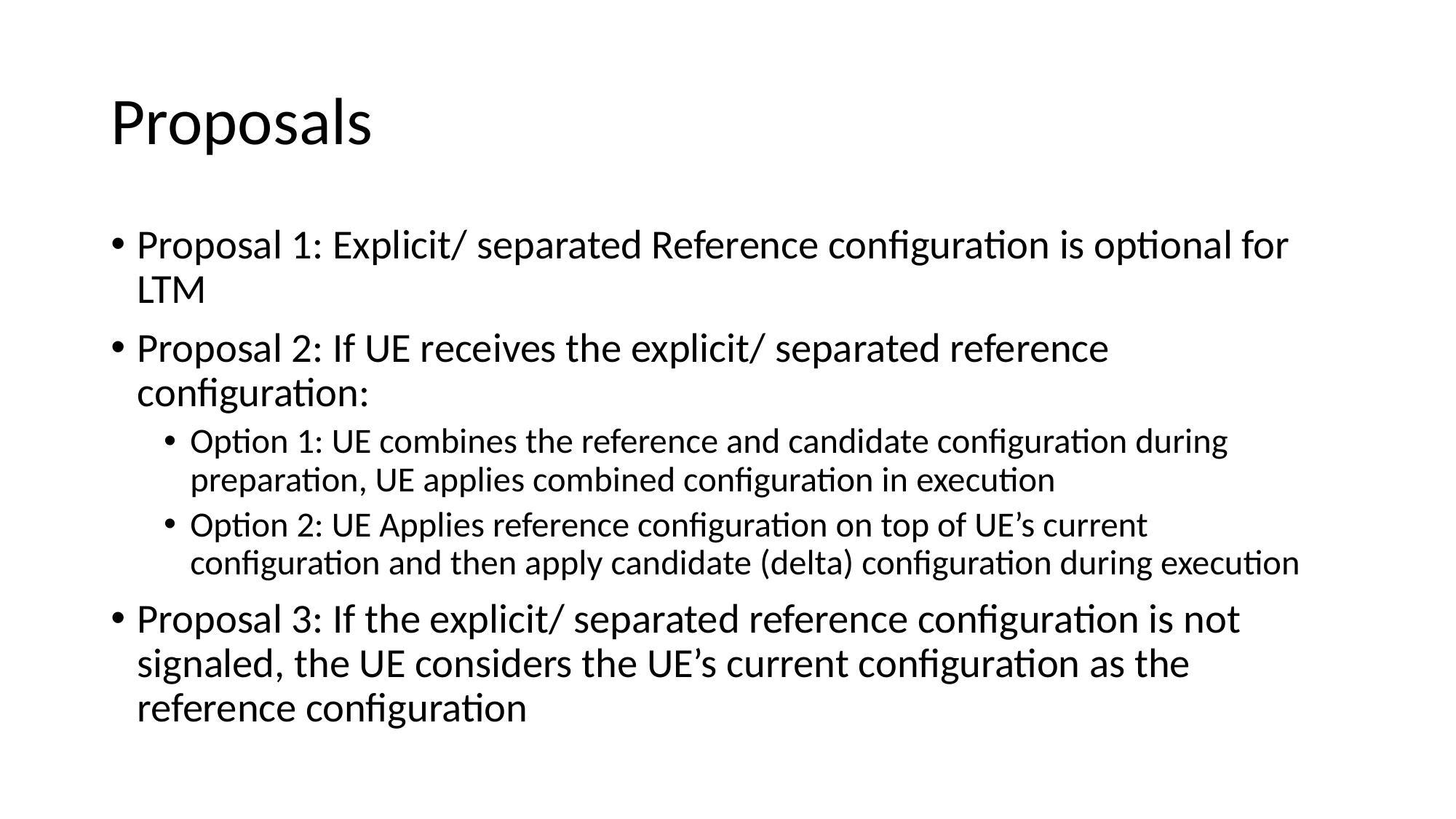

# Proposals
Proposal 1: Explicit/ separated Reference configuration is optional for LTM
Proposal 2: If UE receives the explicit/ separated reference configuration:
Option 1: UE combines the reference and candidate configuration during preparation, UE applies combined configuration in execution
Option 2: UE Applies reference configuration on top of UE’s current configuration and then apply candidate (delta) configuration during execution
Proposal 3: If the explicit/ separated reference configuration is not signaled, the UE considers the UE’s current configuration as the reference configuration